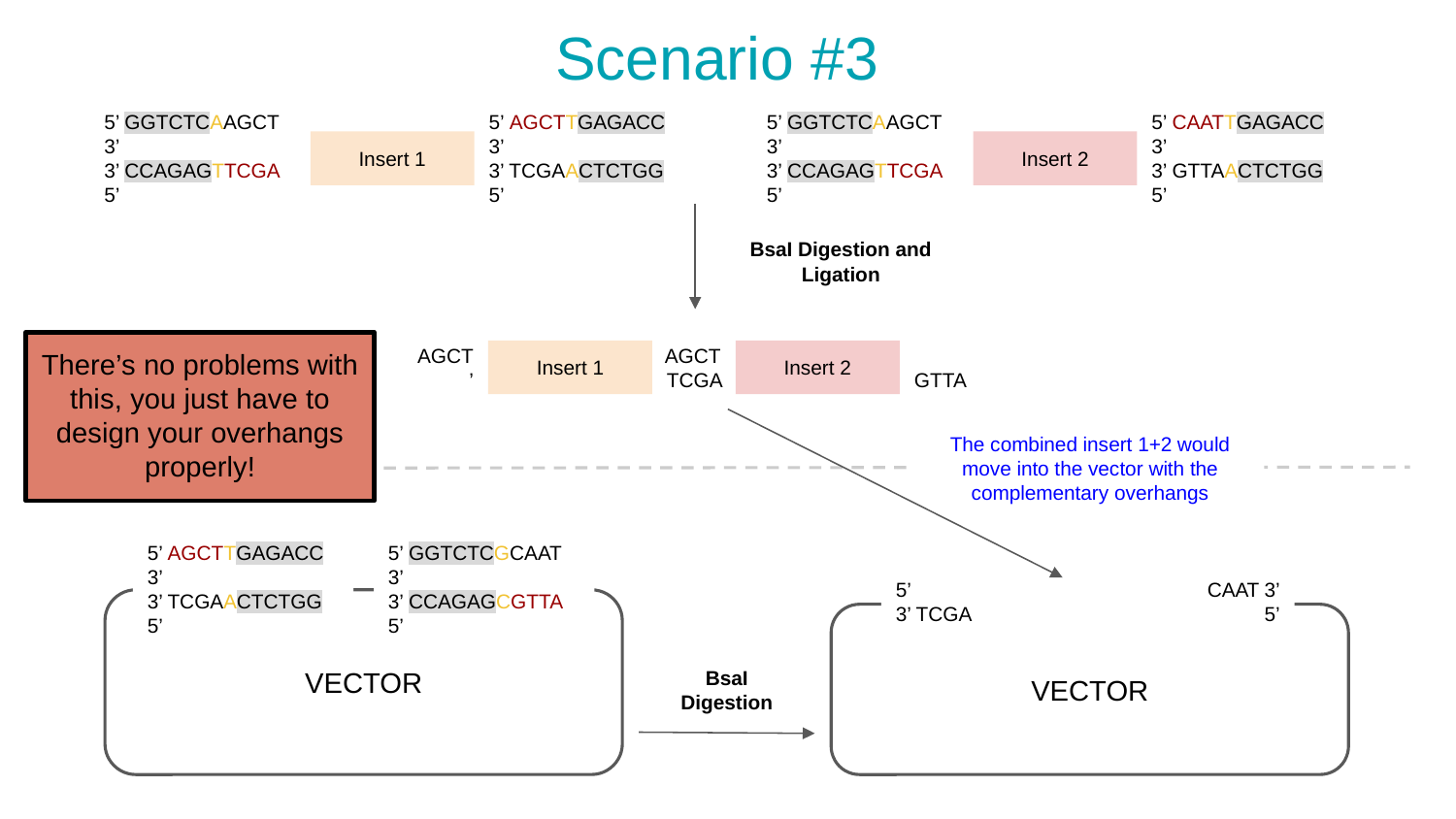

Scenario #3
5’ AGCTTGAGACC 3’
3’ TCGAACTCTGG 5’
5’ CAATTGAGACC 3’
3’ GTTAACTCTGG 5’
5’ GGTCTCAAGCT 3’
3’ CCAGAGTTCGA 5’
5’ GGTCTCAAGCT 3’
3’ CCAGAGTTCGA 5’
Insert 1
Insert 2
BsaI Digestion and Ligation

TCGA
AGCT
’
Insert 1
AGCT

GTTA
Insert 2
There’s no problems with this, you just have to design your overhangs properly!
The combined insert 1+2 would move into the vector with the complementary overhangs
5’ AGCTTGAGACC 3’
3’ TCGAACTCTGG 5’
5’ GGTCTCGCAAT 3’
3’ CCAGAGCGTTA 5’
VECTOR
5’
3’ TCGA
CAAT 3’
5’
VECTOR
BsaI Digestion